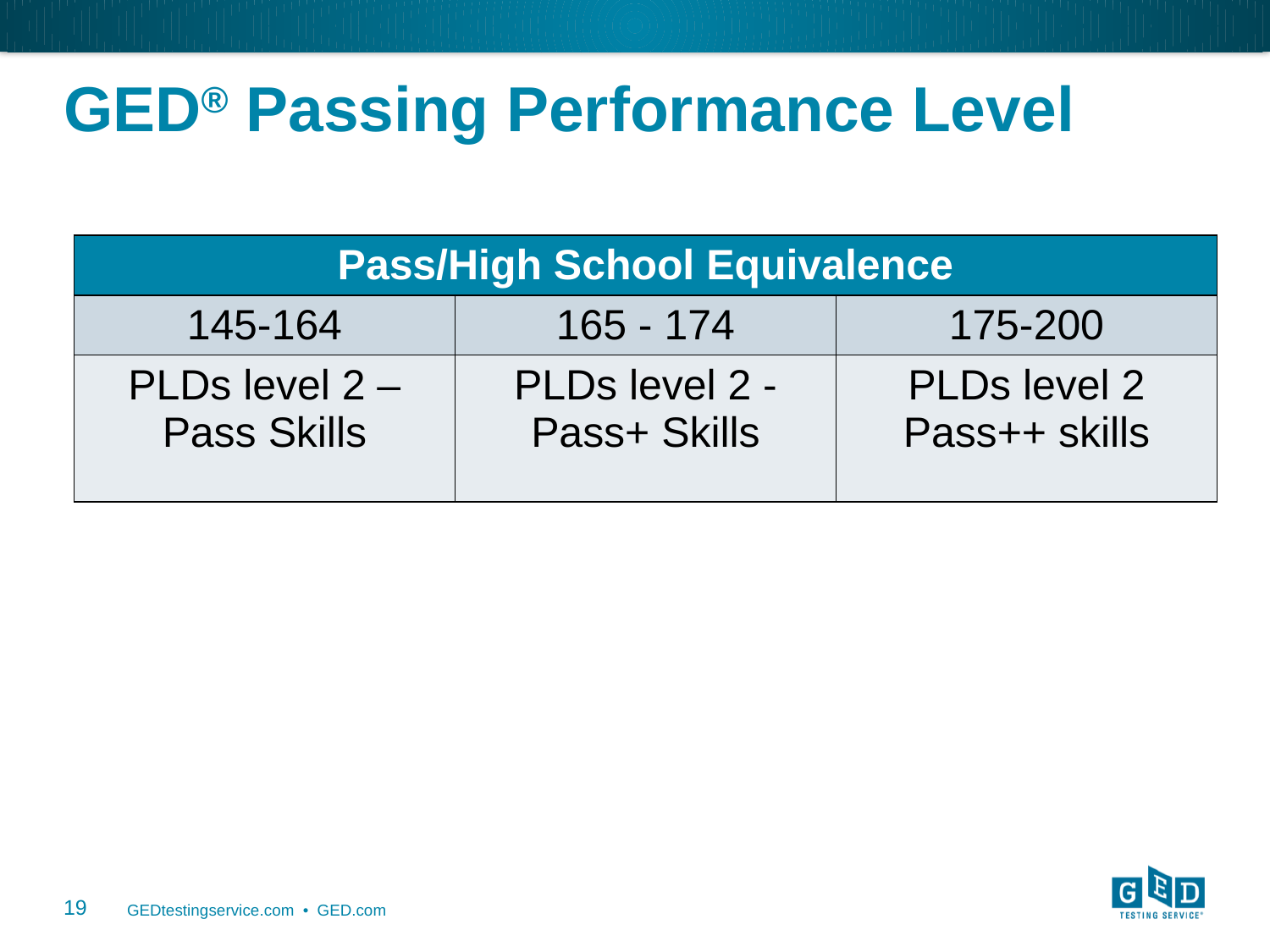

# GED® Passing Performance Level
| Pass/High School Equivalence |  |  |
| --- | --- | --- |
| 145-164 | 165 - 174 | 175-200 |
| PLDs level 2 – Pass Skills | PLDs level 2 - Pass+ Skills | PLDs level 2 Pass++ skills |
19